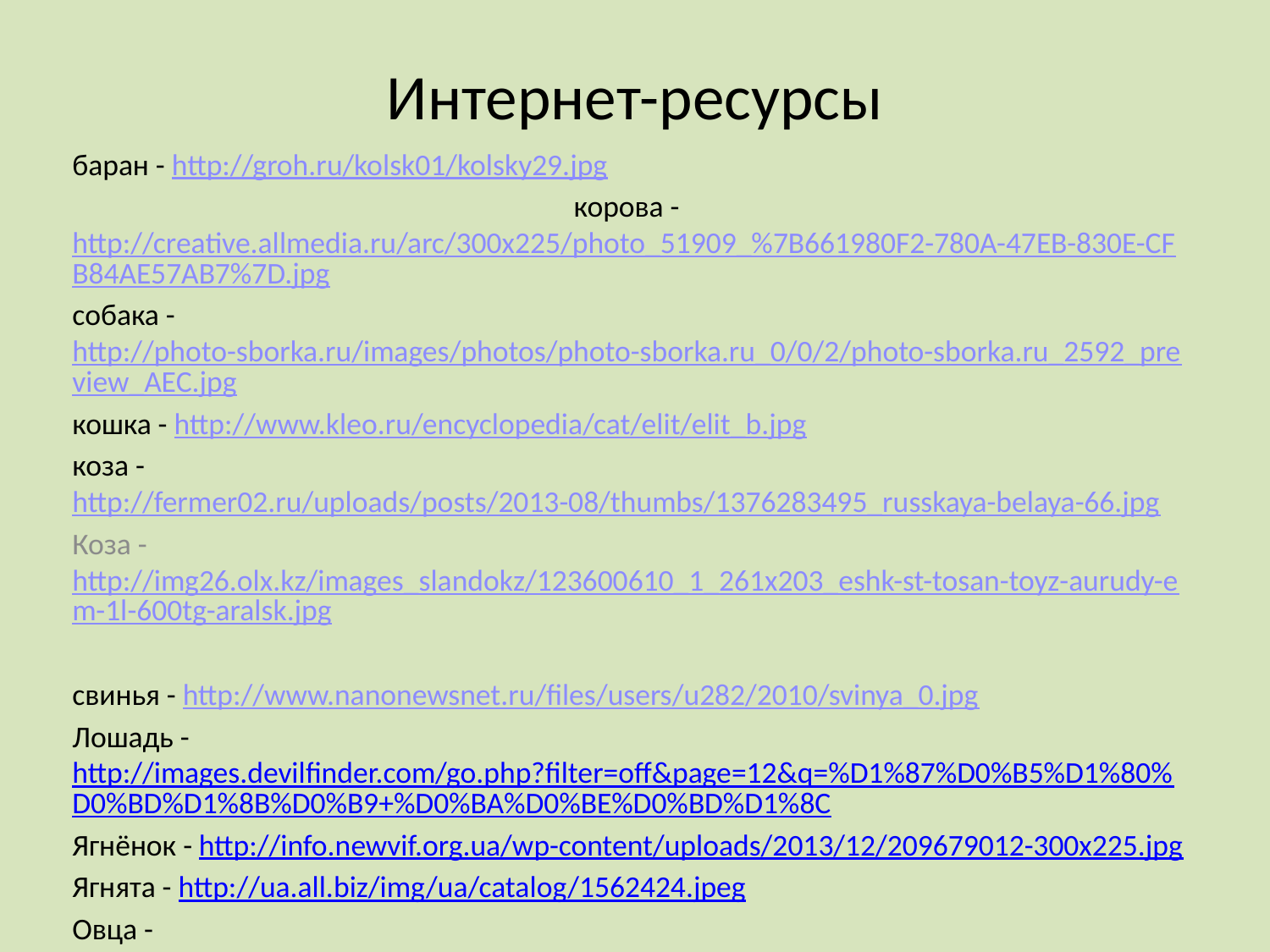

# Интернет-ресурсы
баран - http://groh.ru/kolsk01/kolsky29.jpg
корова - http://creative.allmedia.ru/arc/300x225/photo_51909_%7B661980F2-780A-47EB-830E-CFB84AE57AB7%7D.jpg
собака - http://photo-sborka.ru/images/photos/photo-sborka.ru_0/0/2/photo-sborka.ru_2592_preview_AEC.jpg
кошка - http://www.kleo.ru/encyclopedia/cat/elit/elit_b.jpg
коза - http://fermer02.ru/uploads/posts/2013-08/thumbs/1376283495_russkaya-belaya-66.jpg
Коза - http://img26.olx.kz/images_slandokz/123600610_1_261x203_eshk-st-tosan-toyz-aurudy-em-1l-600tg-aralsk.jpg

свинья - http://www.nanonewsnet.ru/files/users/u282/2010/svinya_0.jpg
Лошадь - http://images.devilfinder.com/go.php?filter=off&page=12&q=%D1%87%D0%B5%D1%80%D0%BD%D1%8B%D0%B9+%D0%BA%D0%BE%D0%BD%D1%8C
Ягнёнок - http://info.newvif.org.ua/wp-content/uploads/2013/12/209679012-300x225.jpg
Ягнята - http://ua.all.biz/img/ua/catalog/1562424.jpeg
Овца - http://mashinka-dlya-ovets.com.ua/sites/default/files/imagecache/800x600/foto/romni_marsh.jpg
Бык - http://yaroslavl-news.net/img/20150713/2d0df093bf37c1d87f4ece1c6b313a15.jpg